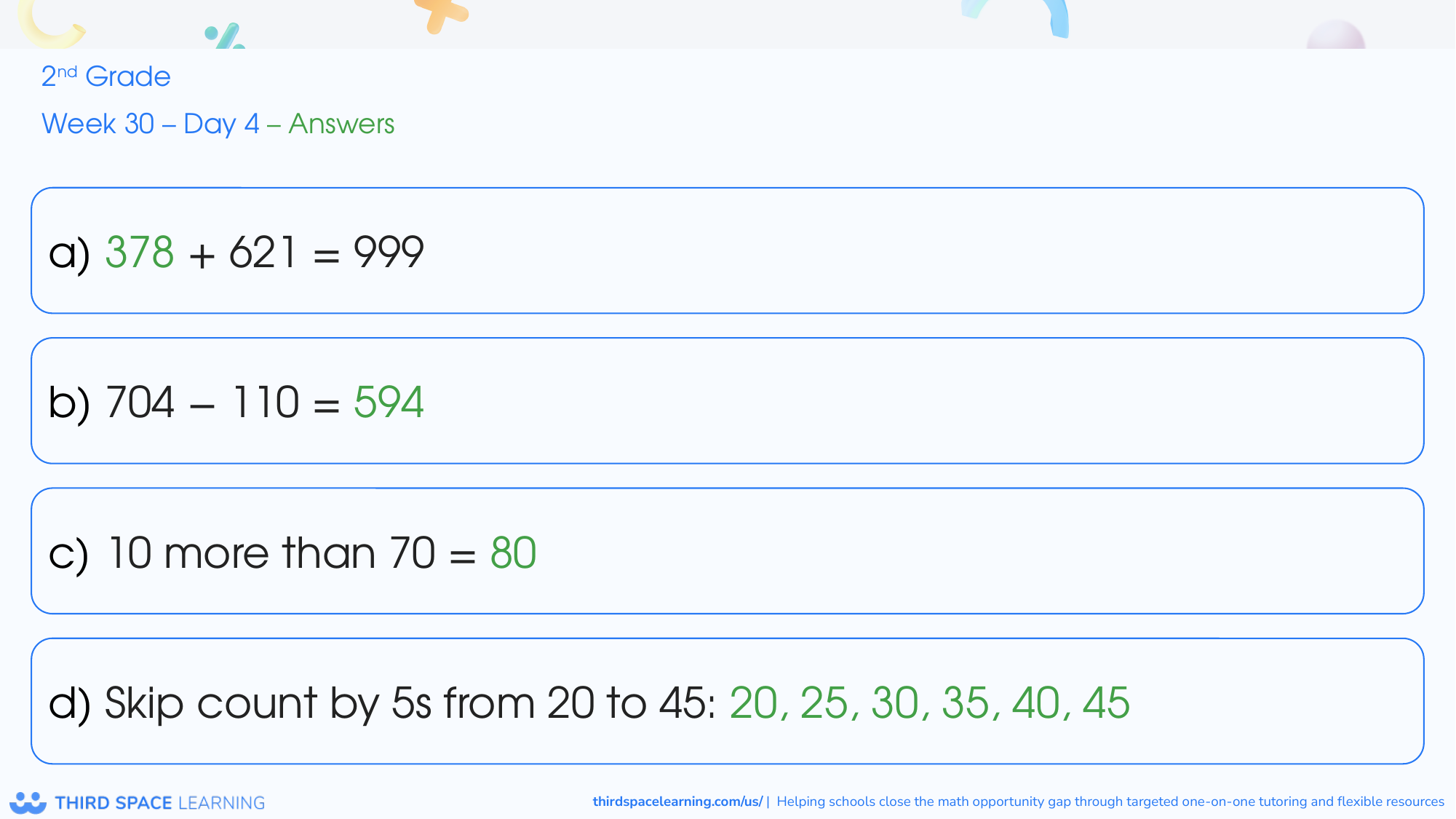

2nd Grade
Week 30 – Day 4 – Answers
378 + 621 = 999
704 − 110 = 594
10 more than 70 = 80
Skip count by 5s from 20 to 45: 20, 25, 30, 35, 40, 45